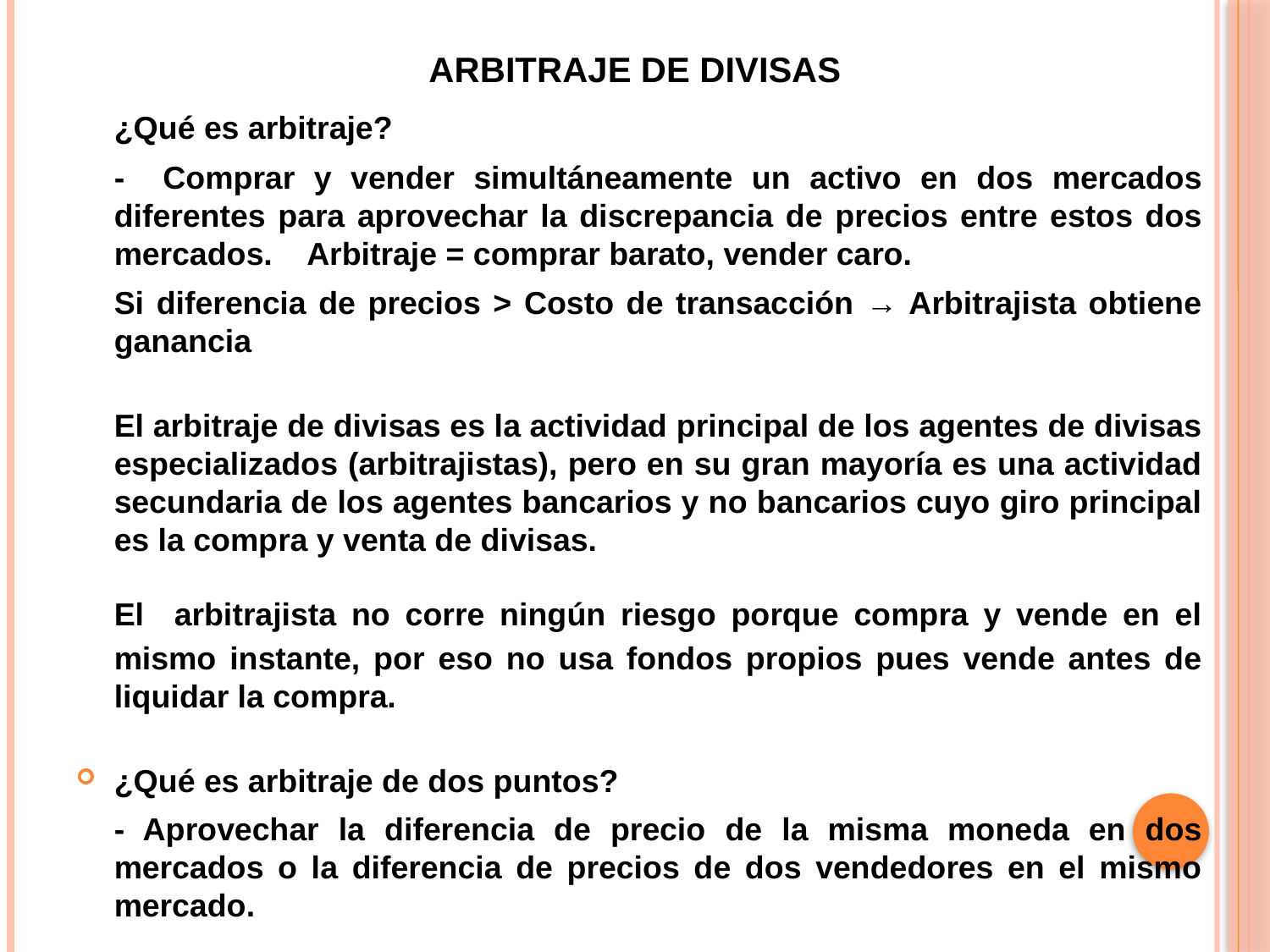

# Arbitraje de divisas
	¿Qué es arbitraje?
	-  Comprar y vender simultáneamente un activo en dos mercados diferentes para aprovechar la discrepancia de precios entre estos dos mercados.    Arbitraje = comprar barato, vender caro.
	Si diferencia de precios > Costo de transacción → Arbitrajista obtiene ganancia

	El arbitraje de divisas es la actividad principal de los agentes de divisas especializados (arbitrajistas), pero en su gran mayoría es una actividad secundaria de los agentes bancarios y no bancarios cuyo giro principal es la compra y venta de divisas.
	El  arbitrajista no corre ningún riesgo porque compra y vende en el mismo instante, por eso no usa fondos propios pues vende antes de liquidar la compra.

¿Qué es arbitraje de dos puntos?
	- Aprovechar la diferencia de precio de la misma moneda en dos mercados o la diferencia de precios de dos vendedores en el mismo mercado.